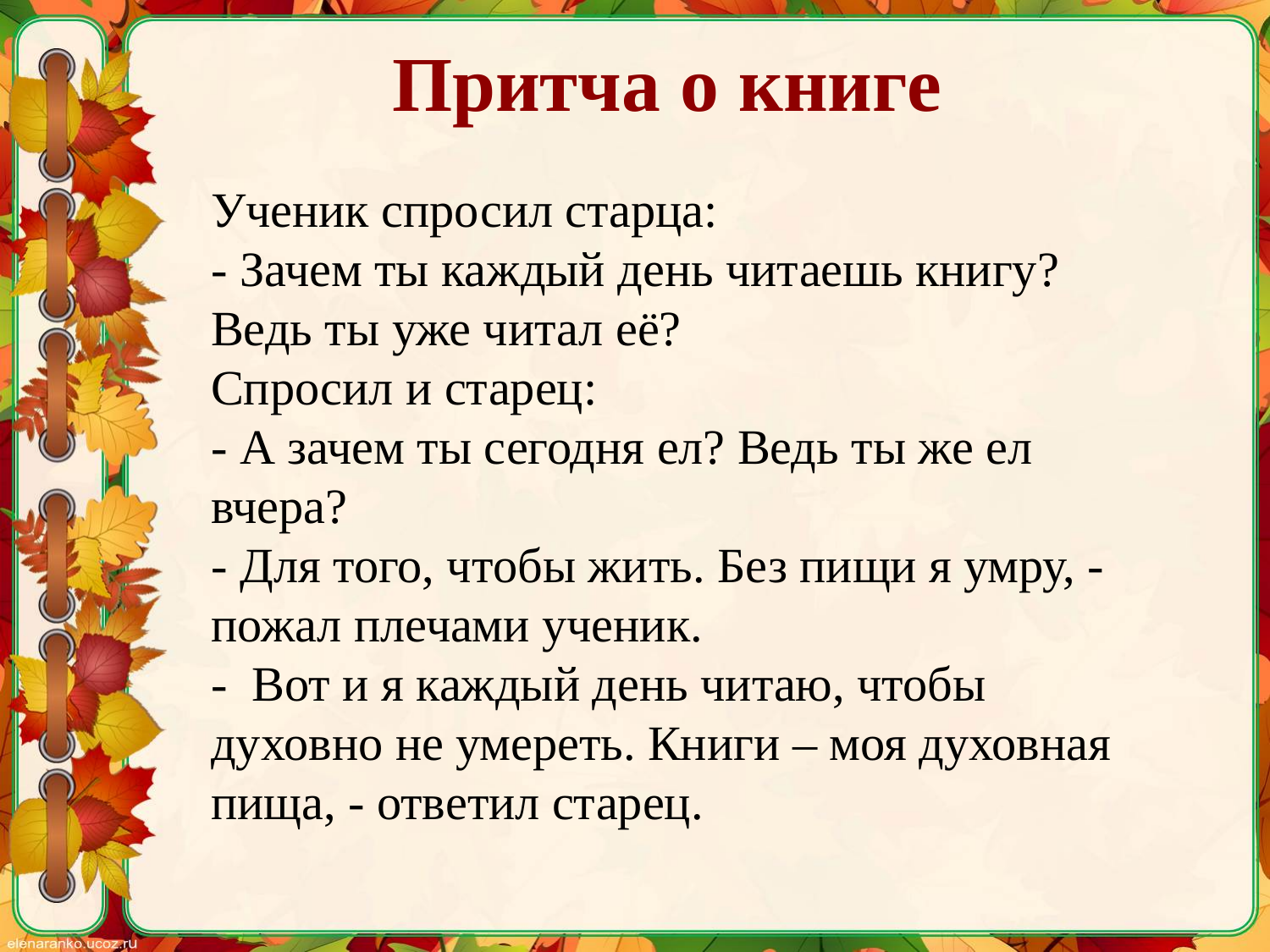

# Притча о книге
Ученик спросил старца:
- Зачем ты каждый день читаешь книгу? Ведь ты уже читал её?
Спросил и старец:
- А зачем ты сегодня ел? Ведь ты же ел вчера?
- Для того, чтобы жить. Без пищи я умру, - пожал плечами ученик.
-  Вот и я каждый день читаю, чтобы духовно не умереть. Книги – моя духовная пища, - ответил старец.